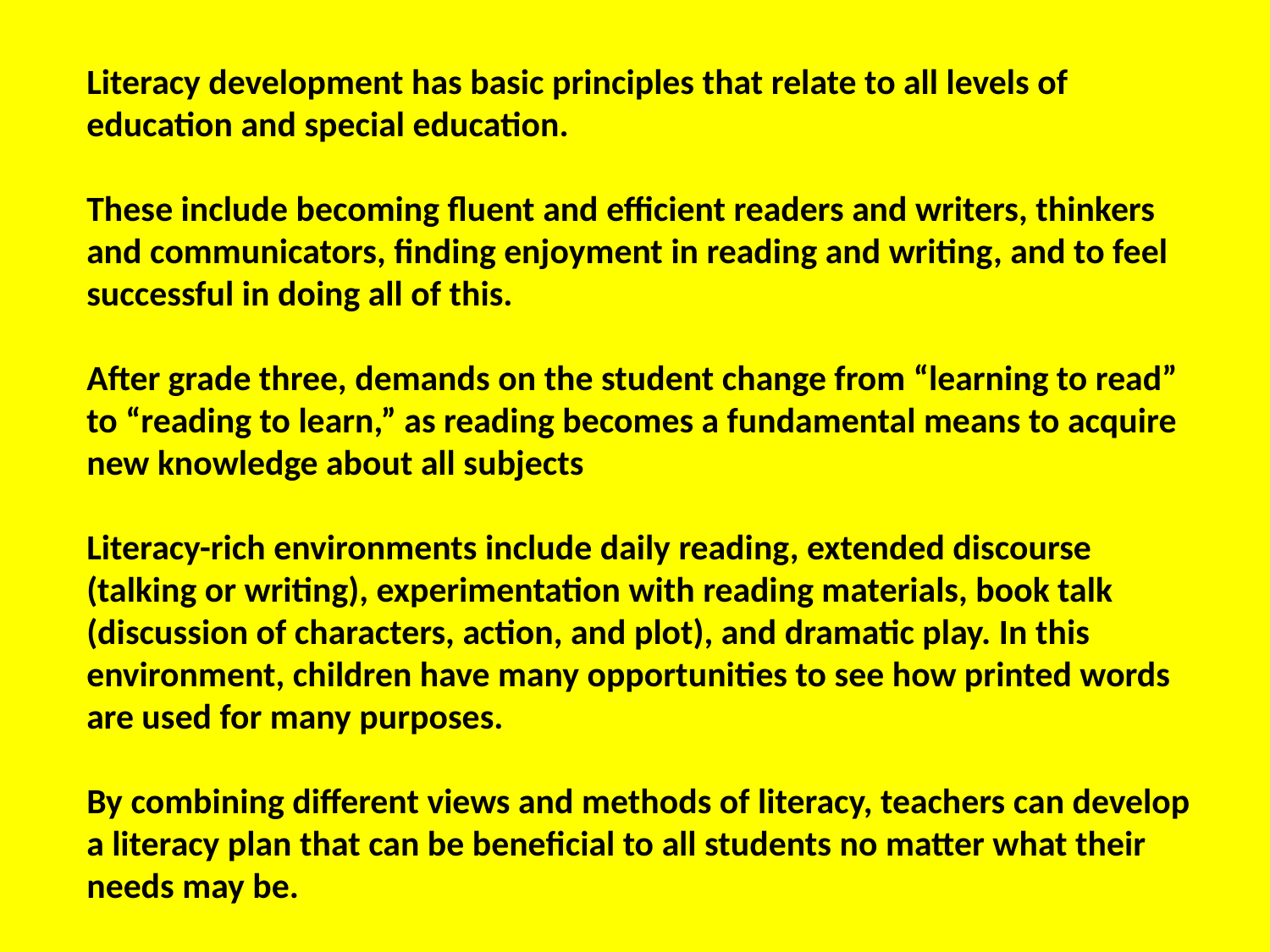

Literacy development has basic principles that relate to all levels of education and special education.

These include becoming fluent and efficient readers and writers, thinkers and communicators, finding enjoyment in reading and writing, and to feel successful in doing all of this.

After grade three, demands on the student change from “learning to read” to “reading to learn,” as reading becomes a fundamental means to acquire new knowledge about all subjects

Literacy-rich environments include daily reading, extended discourse (talking or writing), experimentation with reading materials, book talk (discussion of characters, action, and plot), and dramatic play. In this environment, children have many opportunities to see how printed words are used for many purposes.

By combining different views and methods of literacy, teachers can develop a literacy plan that can be beneficial to all students no matter what their needs may be.